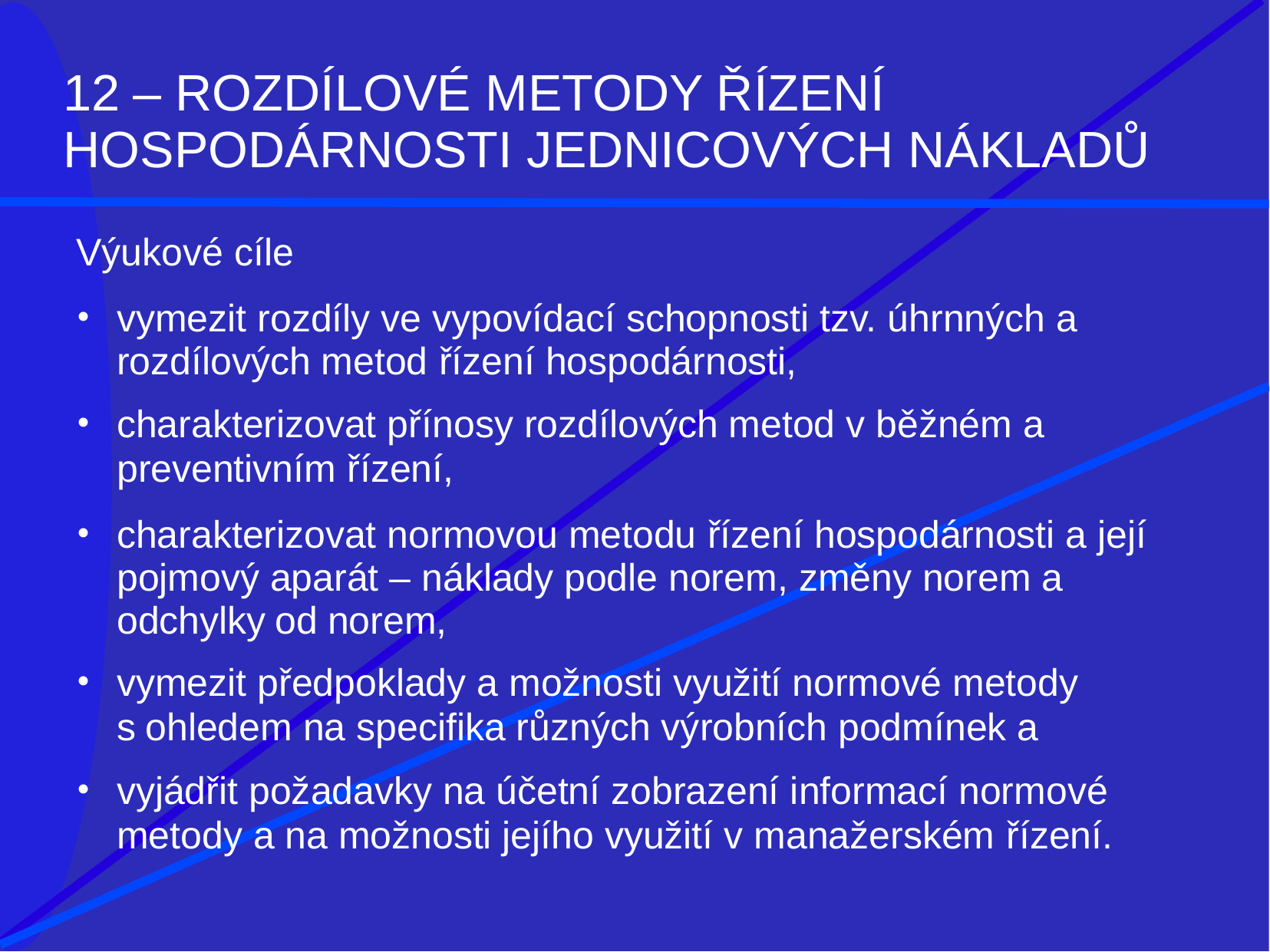

# 12 – ROZDÍLOVÉ METODY ŘÍZENÍ HOSPODÁRNOSTI JEDNICOVÝCH NÁKLADŮ
Výukové cíle
vymezit rozdíly ve vypovídací schopnosti tzv. úhrnných a rozdílových metod řízení hospodárnosti,
charakterizovat přínosy rozdílových metod v běžném a
preventivním řízení,
charakterizovat normovou metodu řízení hospodárnosti a její pojmový aparát – náklady podle norem, změny norem a odchylky od norem,
vymezit předpoklady a možnosti využití normové metody
s ohledem na specifika různých výrobních podmínek a
vyjádřit požadavky na účetní zobrazení informací normové
metody a na možnosti jejího využití v manažerském řízení.